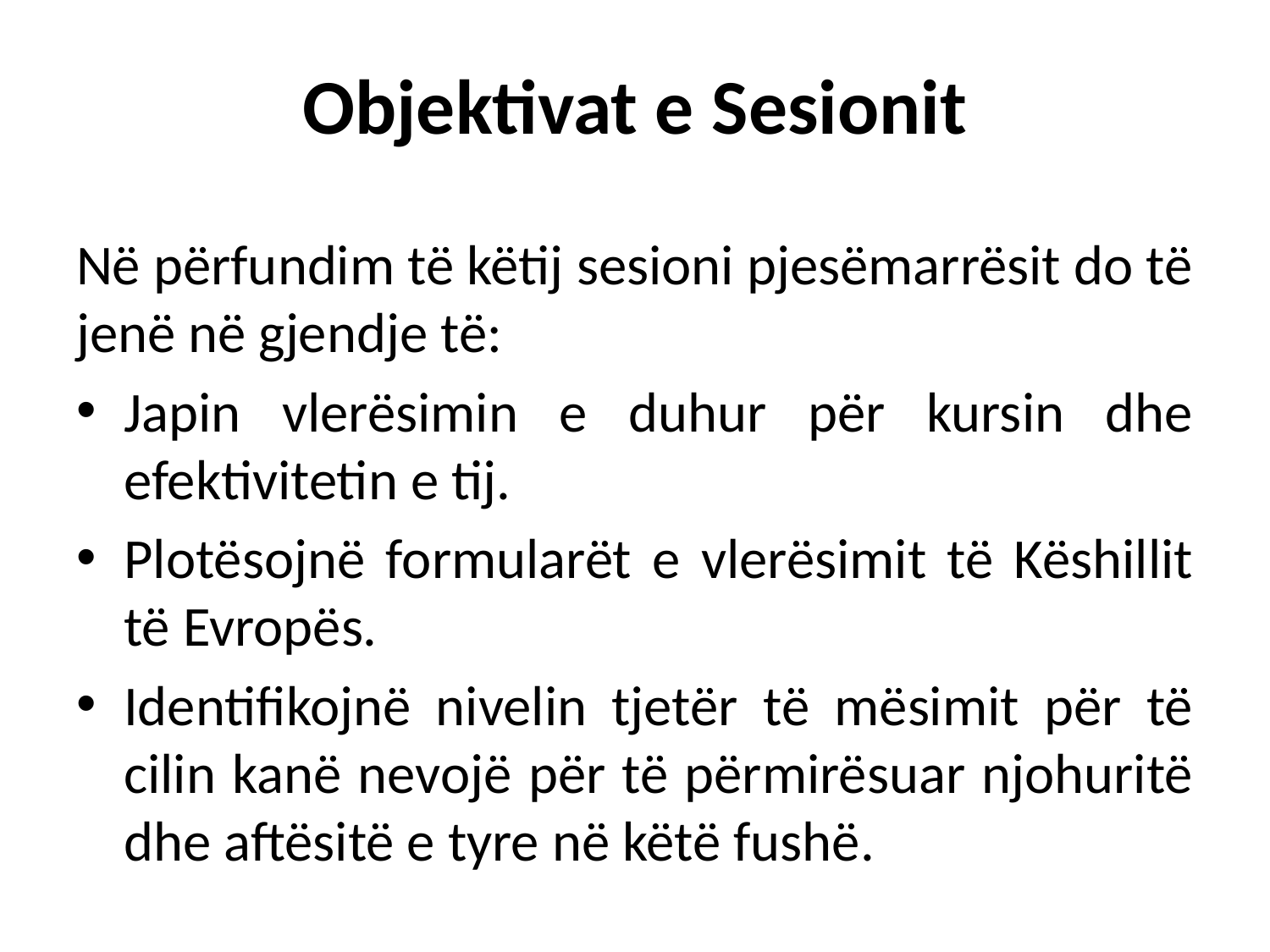

# Objektivat e Sesionit
Në përfundim të këtij sesioni pjesëmarrësit do të jenë në gjendje të:
Japin vlerësimin e duhur për kursin dhe efektivitetin e tij.
Plotësojnë formularët e vlerësimit të Këshillit të Evropës.
Identifikojnë nivelin tjetër të mësimit për të cilin kanë nevojë për të përmirësuar njohuritë dhe aftësitë e tyre në këtë fushë.